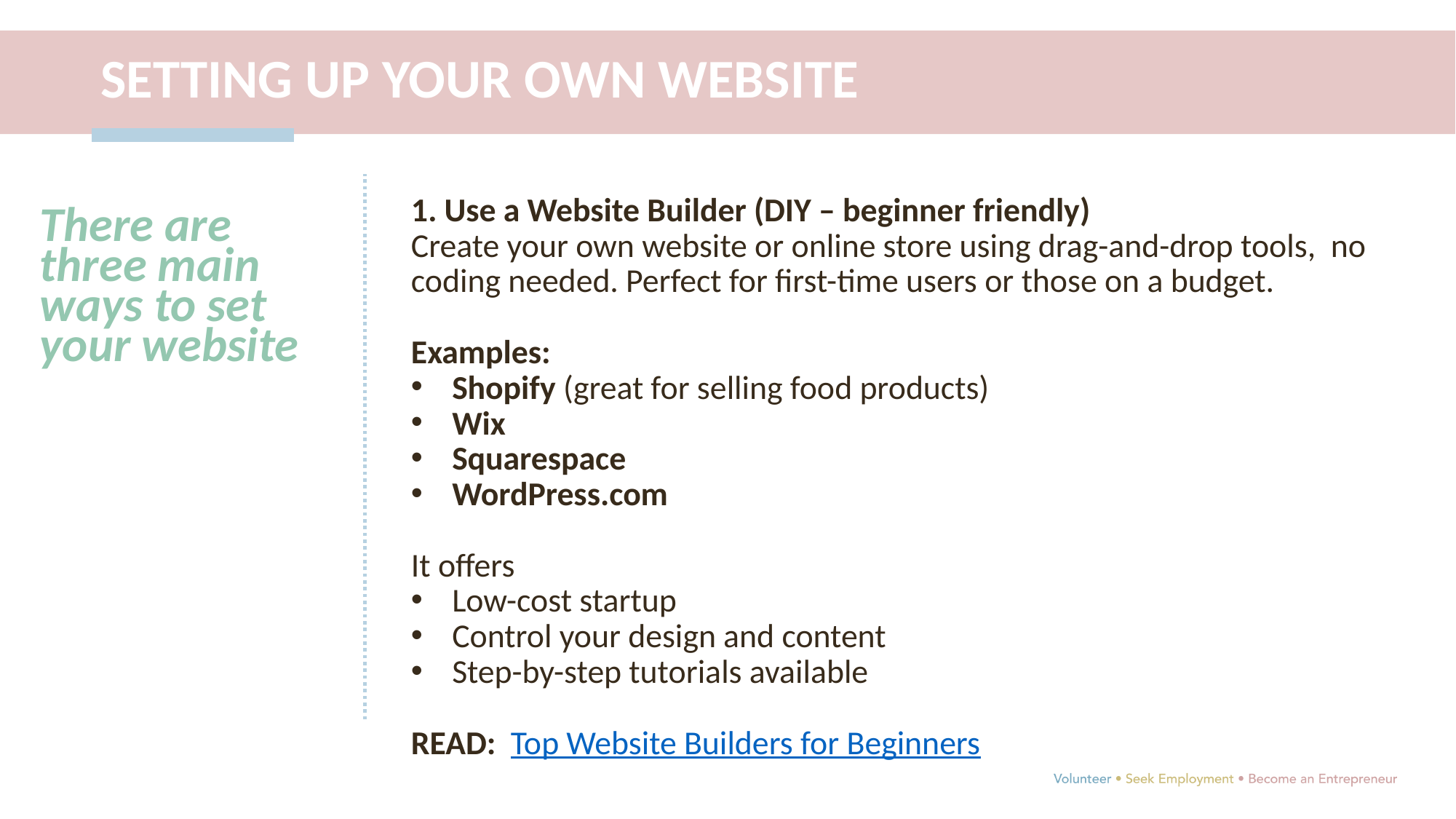

SETTING UP YOUR OWN WEBSITE
1. Use a Website Builder (DIY – beginner friendly)
Create your own website or online store using drag-and-drop tools,  no coding needed. Perfect for first-time users or those on a budget.

Examples:
Shopify (great for selling food products)
Wix
Squarespace
WordPress.com

It offers
Low-cost startup
Control your design and content
Step-by-step tutorials available
READ:  Top Website Builders for Beginners

There are
three main ways to set your website